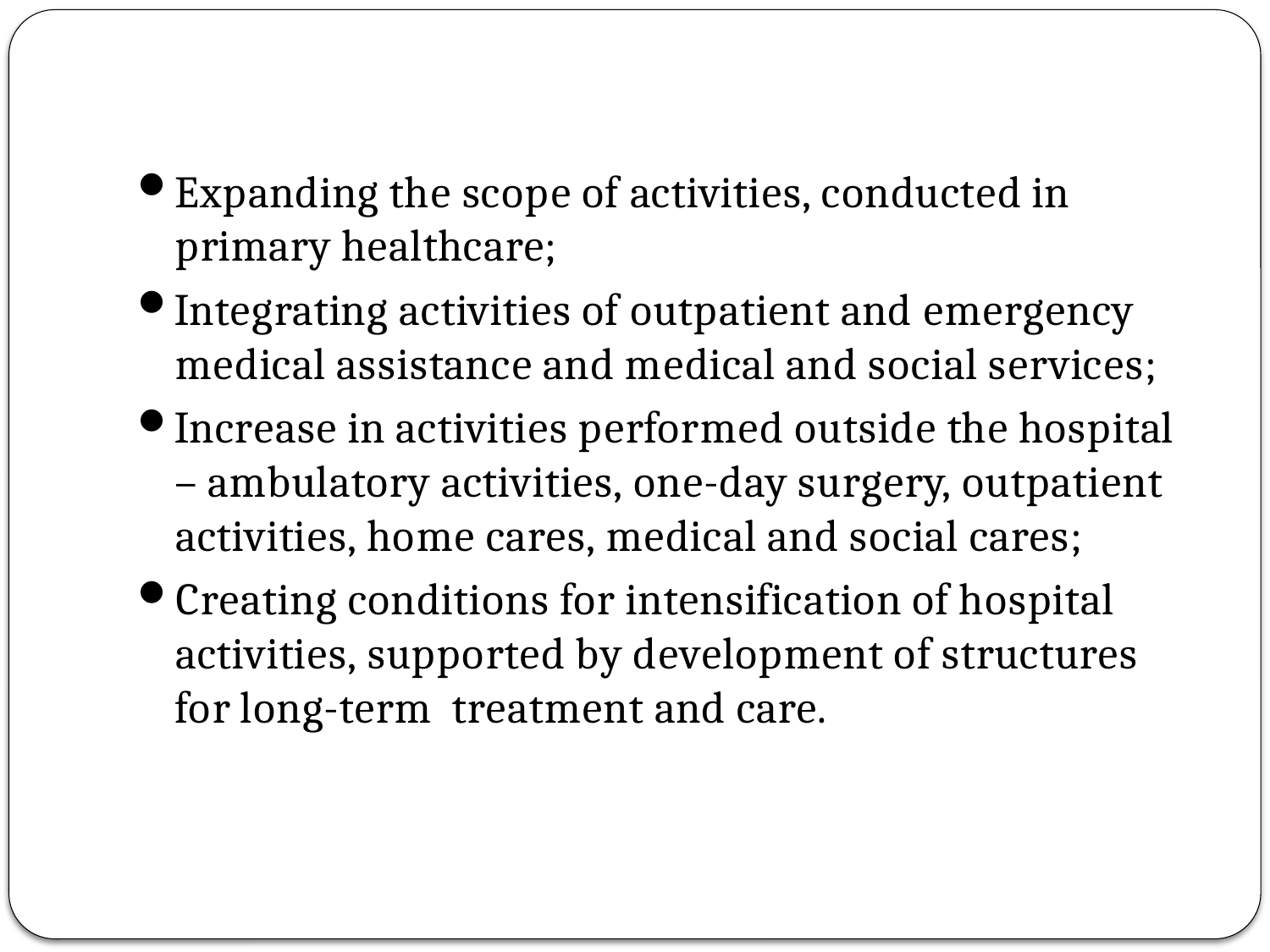

Expanding the scope of activities, conducted in primary healthcare;
Integrating activities of outpatient and emergency medical assistance and medical and social services;
Increase in activities performed outside the hospital – ambulatory activities, one-day surgery, outpatient activities, home cares, medical and social cares;
Creating conditions for intensification of hospital activities, supported by development of structures for long-term  treatment and care.